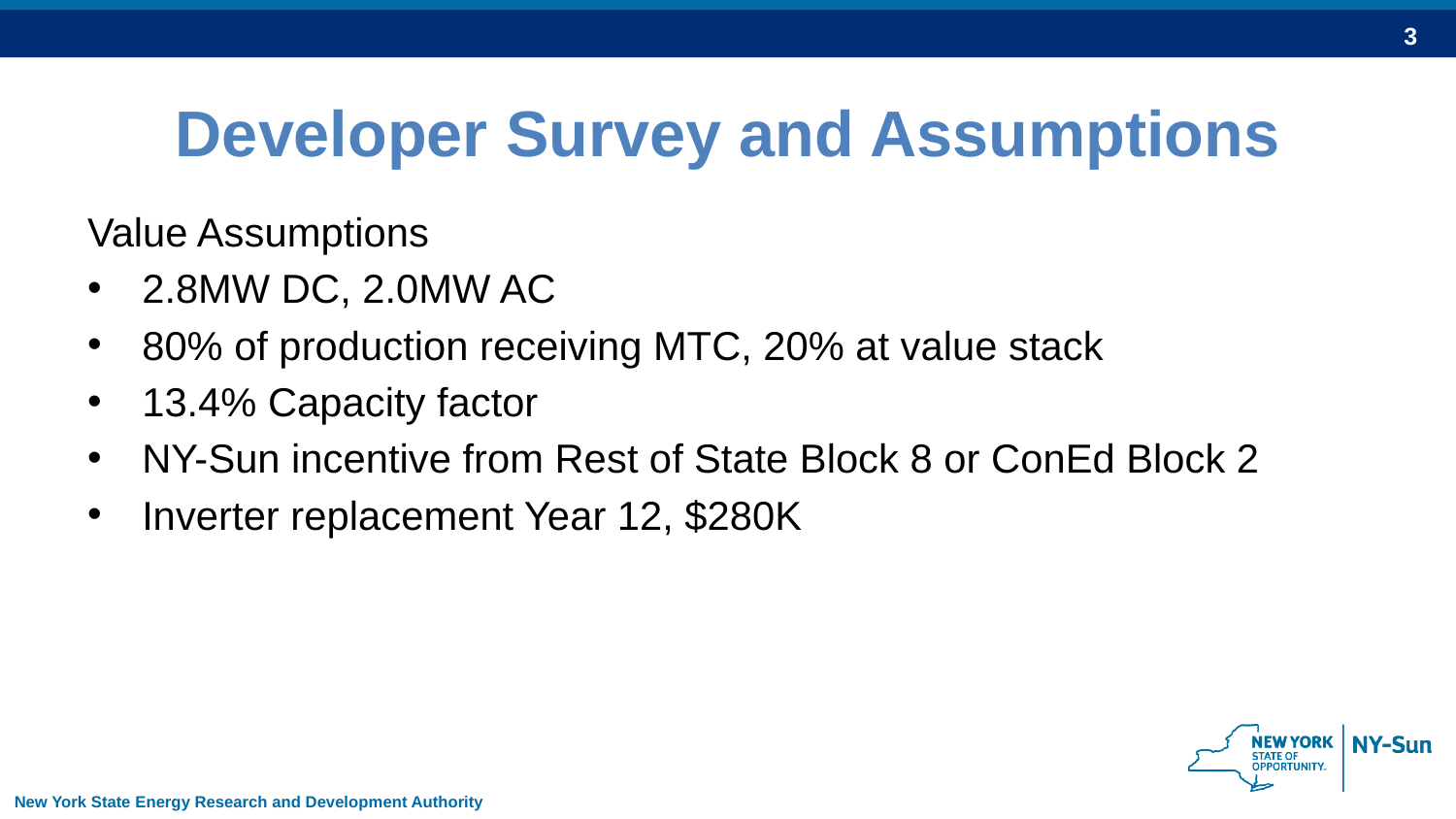

# Developer Survey and Assumptions
Value Assumptions
2.8MW DC, 2.0MW AC
80% of production receiving MTC, 20% at value stack
13.4% Capacity factor
NY-Sun incentive from Rest of State Block 8 or ConEd Block 2
Inverter replacement Year 12, $280K